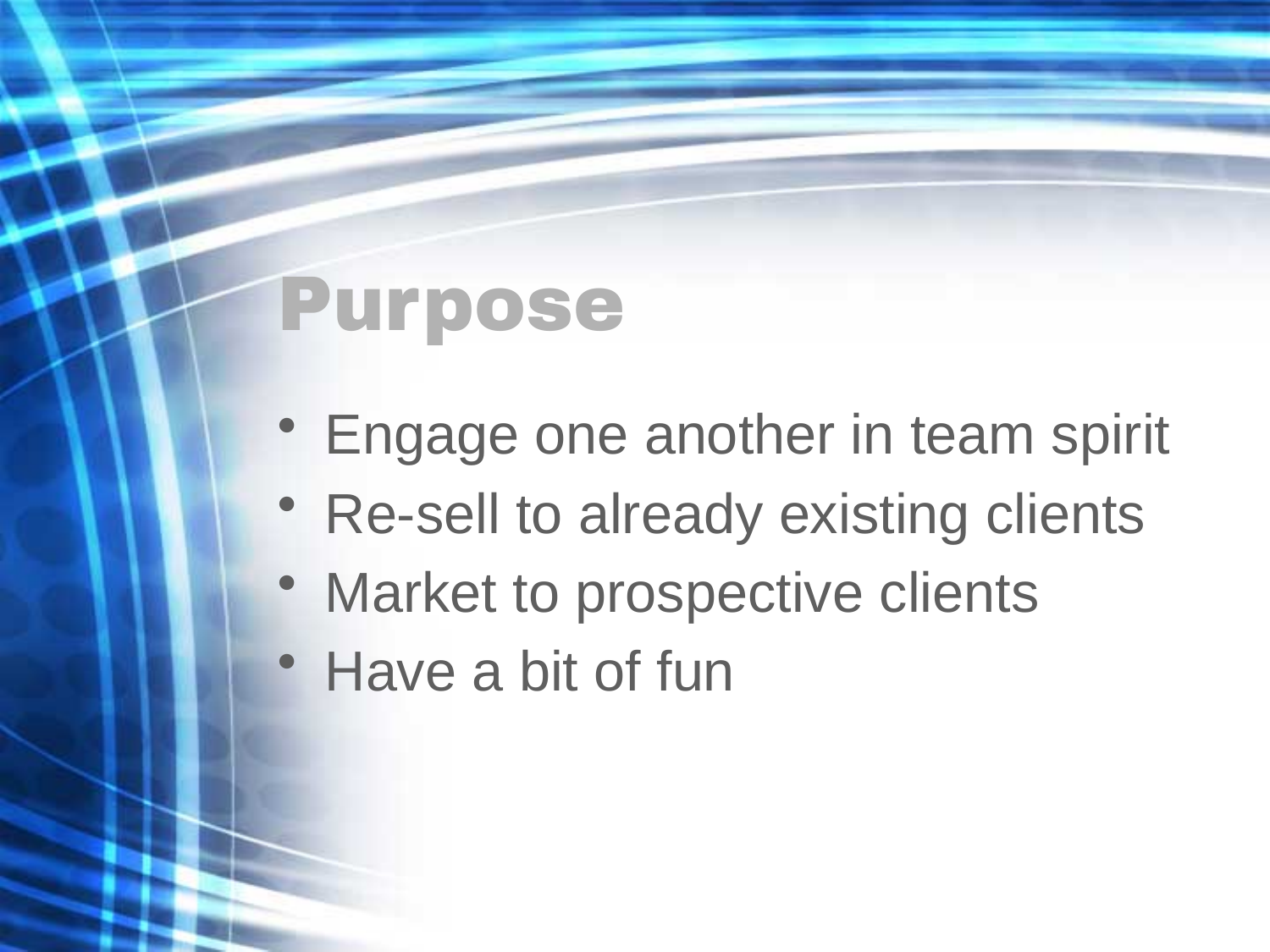

# Purpose
Engage one another in team spirit
Re-sell to already existing clients
Market to prospective clients
Have a bit of fun